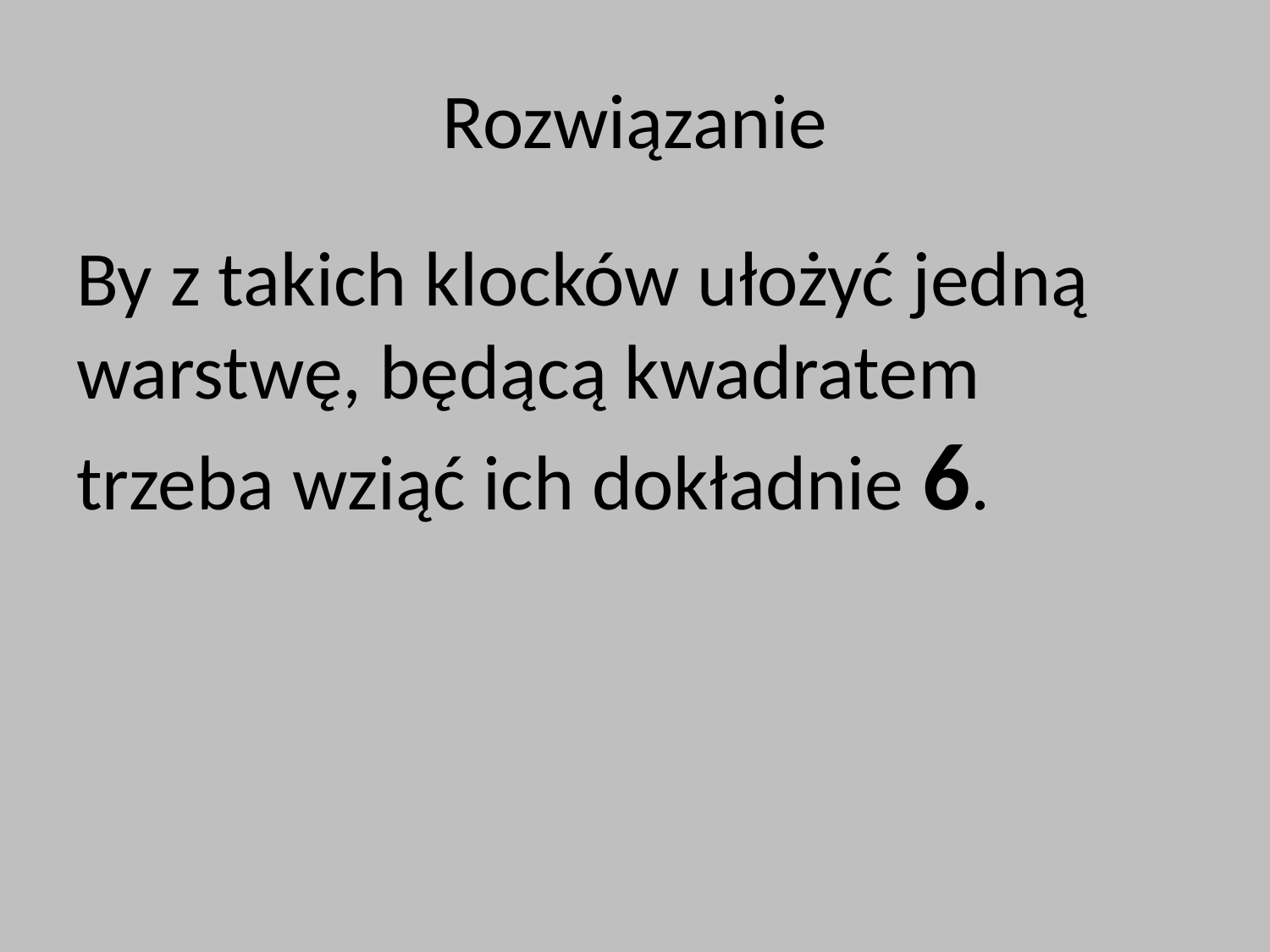

# Rozwiązanie
By z takich klocków ułożyć jedną warstwę, będącą kwadratem trzeba wziąć ich dokładnie 6.